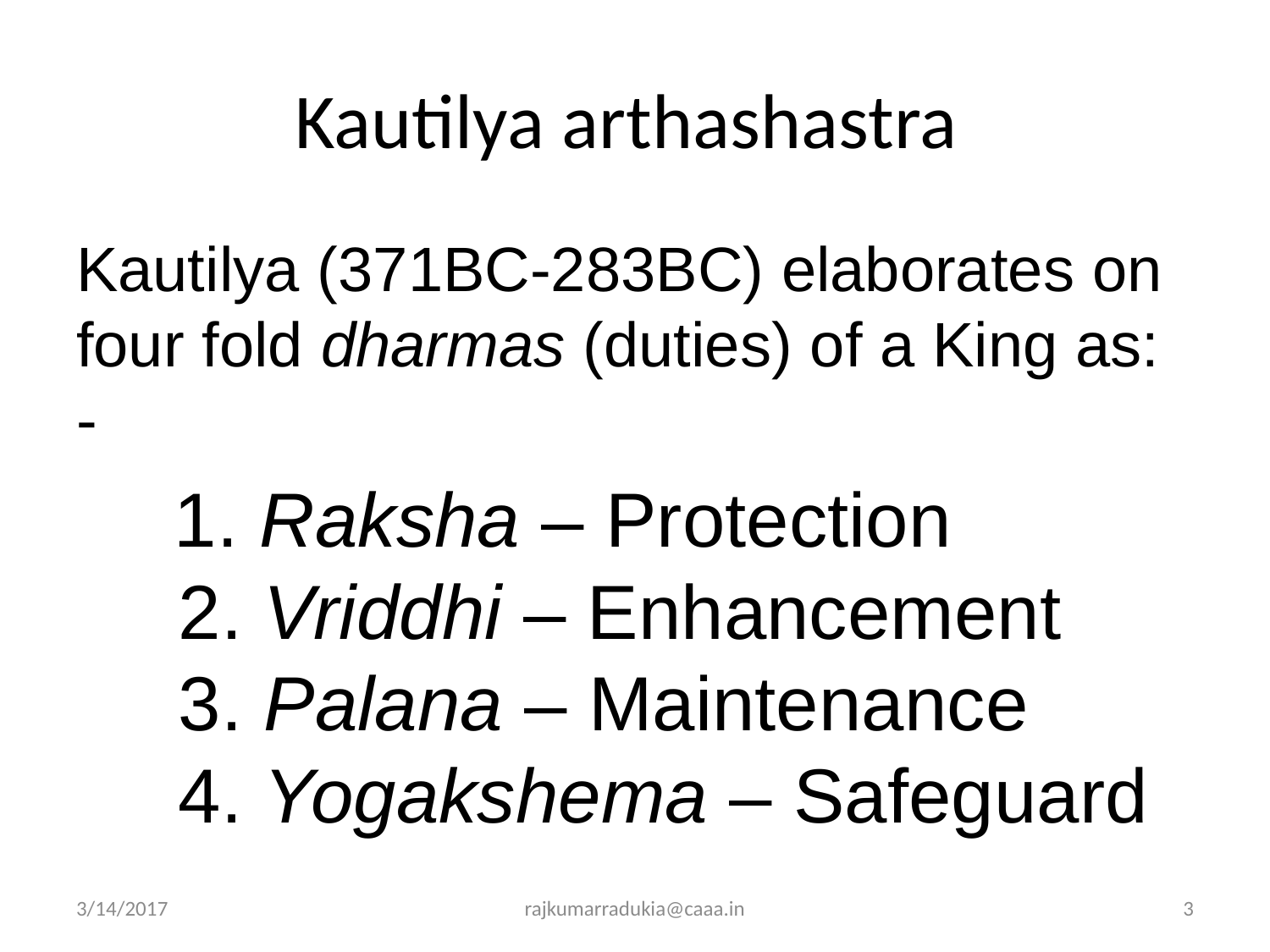

# Kautilya arthashastra
Kautilya (371BC-283BC) elaborates on four fold dharmas (duties) of a King as: -
  1. Raksha – Protection  
2. Vriddhi – Enhancement
3. Palana – Maintenance
4. Yogakshema – Safeguard

3/14/2017
rajkumarradukia@caaa.in
3